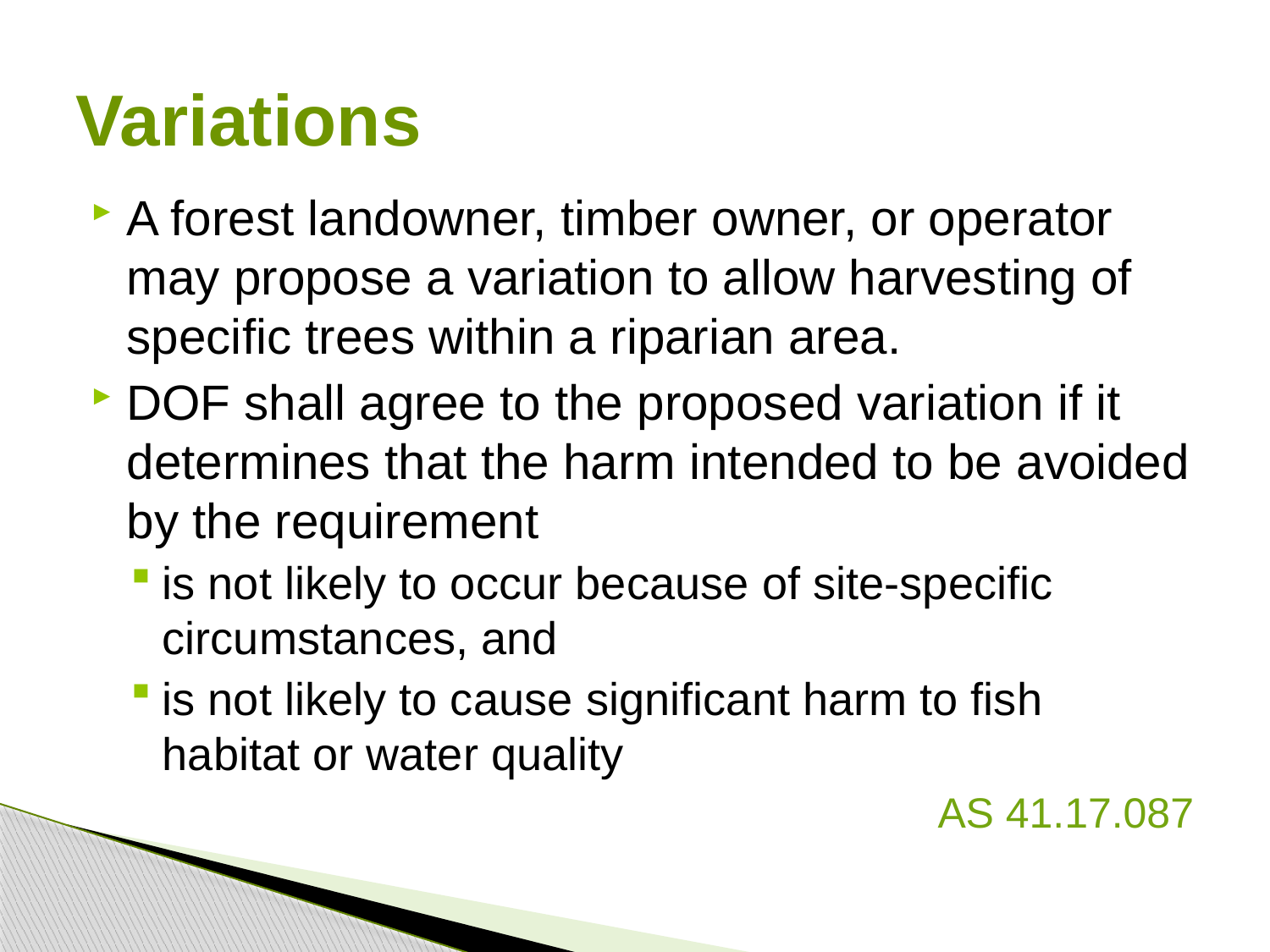

# Variations
A forest landowner, timber owner, or operator may propose a variation to allow harvesting of specific trees within a riparian area.
DOF shall agree to the proposed variation if it determines that the harm intended to be avoided by the requirement
is not likely to occur because of site‑specific circumstances, and
is not likely to cause significant harm to fish habitat or water quality
AS 41.17.087

						    AS 41.17.087